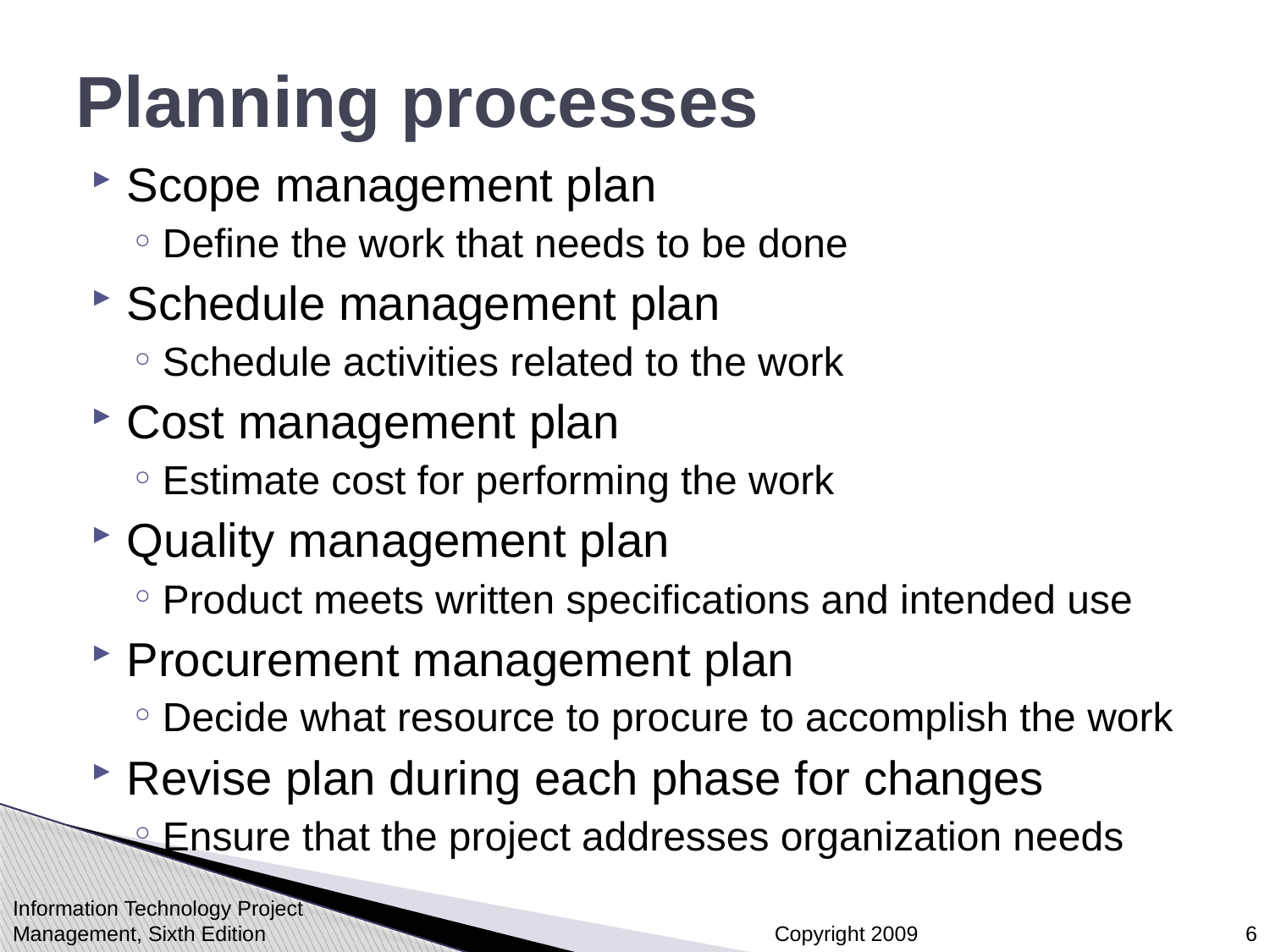

# Planning processes
Scope management plan
Define the work that needs to be done
Schedule management plan
Schedule activities related to the work
Cost management plan
Estimate cost for performing the work
Quality management plan
Product meets written specifications and intended use
Procurement management plan
Decide what resource to procure to accomplish the work
Revise plan during each phase for changes
Ensure that the project addresses organization needs

Information Technology Project Management, Sixth Edition
6